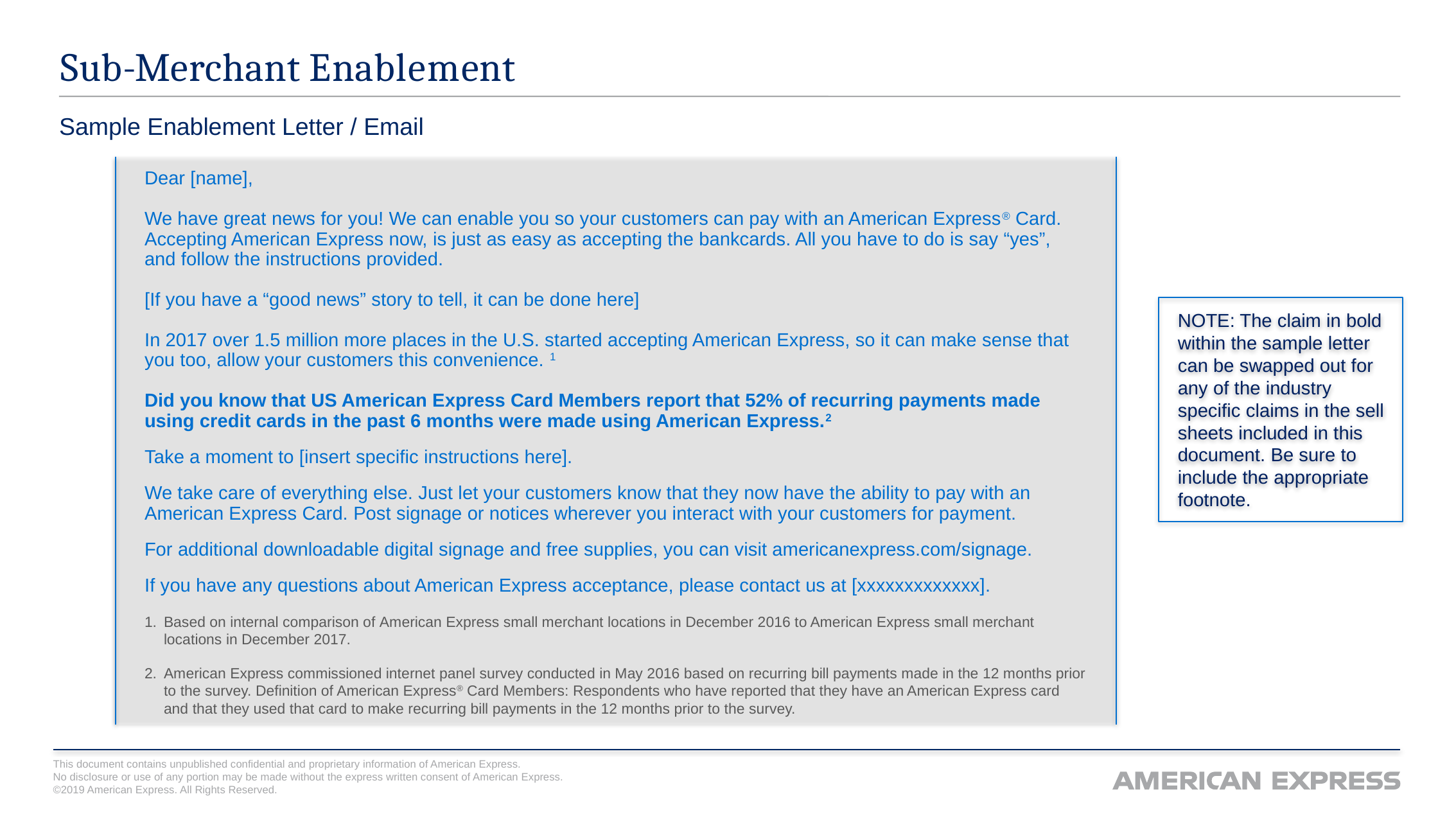

# Sub-Merchant Enablement
Sample Enablement Letter / Email

Dear [name],

We have great news for you! We can enable you so your customers can pay with an American Express® Card. Accepting American Express now, is just as easy as accepting the bankcards. All you have to do is say “yes”, and follow the instructions provided.

[If you have a “good news” story to tell, it can be done here]

In 2017 over 1.5 million more places in the U.S. started accepting American Express, so it can make sense that you too, allow your customers this convenience. 1

Did you know that US American Express Card Members report that 52% of recurring payments made using credit cards in the past 6 months were made using American Express.2
Take a moment to [insert specific instructions here].
We take care of everything else. Just let your customers know that they now have the ability to pay with an American Express Card. Post signage or notices wherever you interact with your customers for payment.
For additional downloadable digital signage and free supplies, you can visit americanexpress.com/signage.
If you have any questions about American Express acceptance, please contact us at [xxxxxxxxxxxxx].
1.	Based on internal comparison of American Express small merchant locations in December 2016 to American Express small merchant locations in December 2017.
2.	American Express commissioned internet panel survey conducted in May 2016 based on recurring bill payments made in the 12 months prior to the survey. Definition of American Express® Card Members: Respondents who have reported that they have an American Express card and that they used that card to make recurring bill payments in the 12 months prior to the survey.
NOTE: The claim in bold within the sample letter can be swapped out for any of the industry specific claims in the sell sheets included in this document. Be sure to include the appropriate footnote.